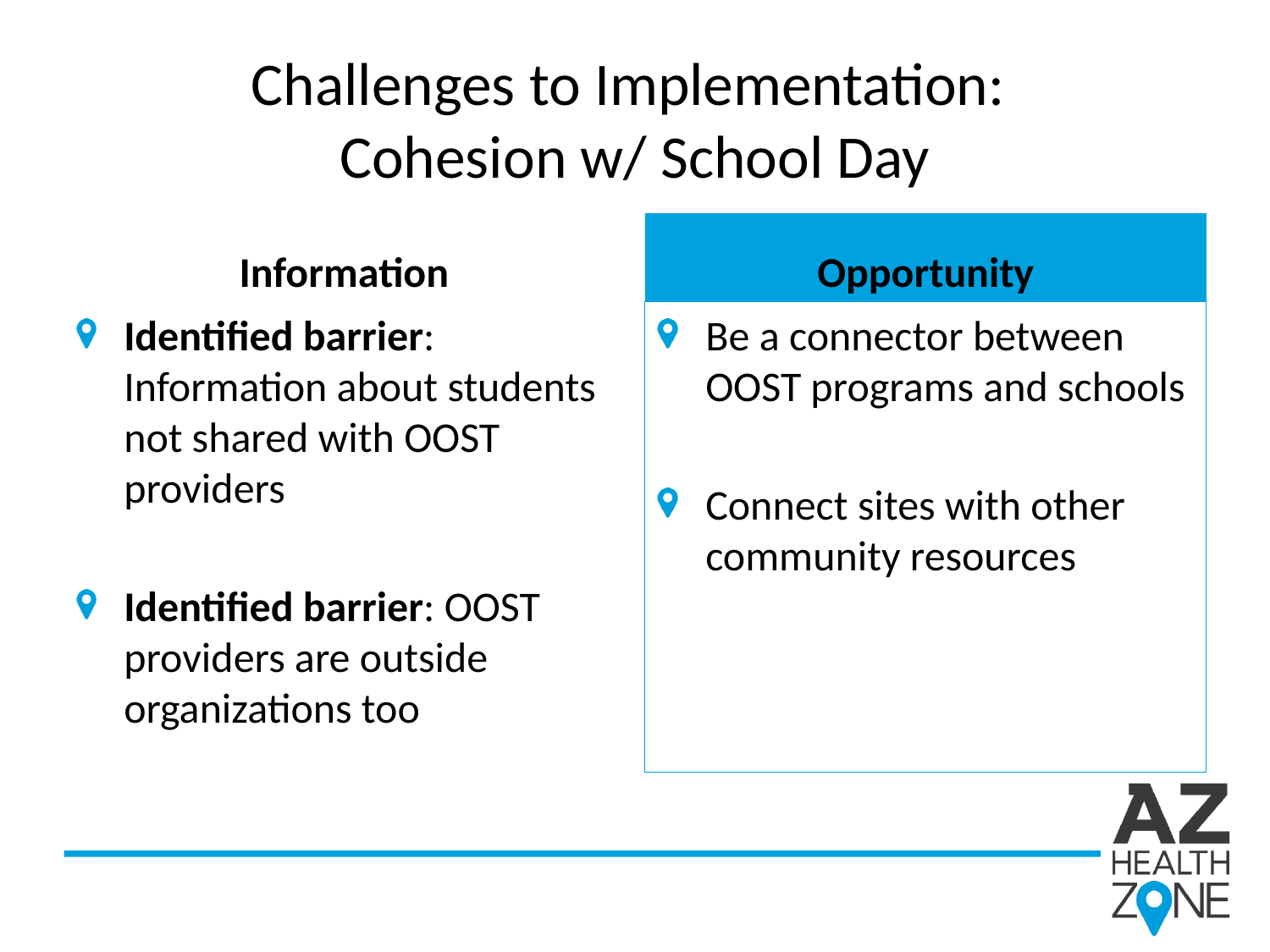

# Challenges to Implementation: Cohesion w/ School Day
Information
Opportunity
Identified barrier: Information about students not shared with OOST providers

Identified barrier: OOST providers are outside organizations too
Be a connector between OOST programs and schools

Connect sites with other community resources